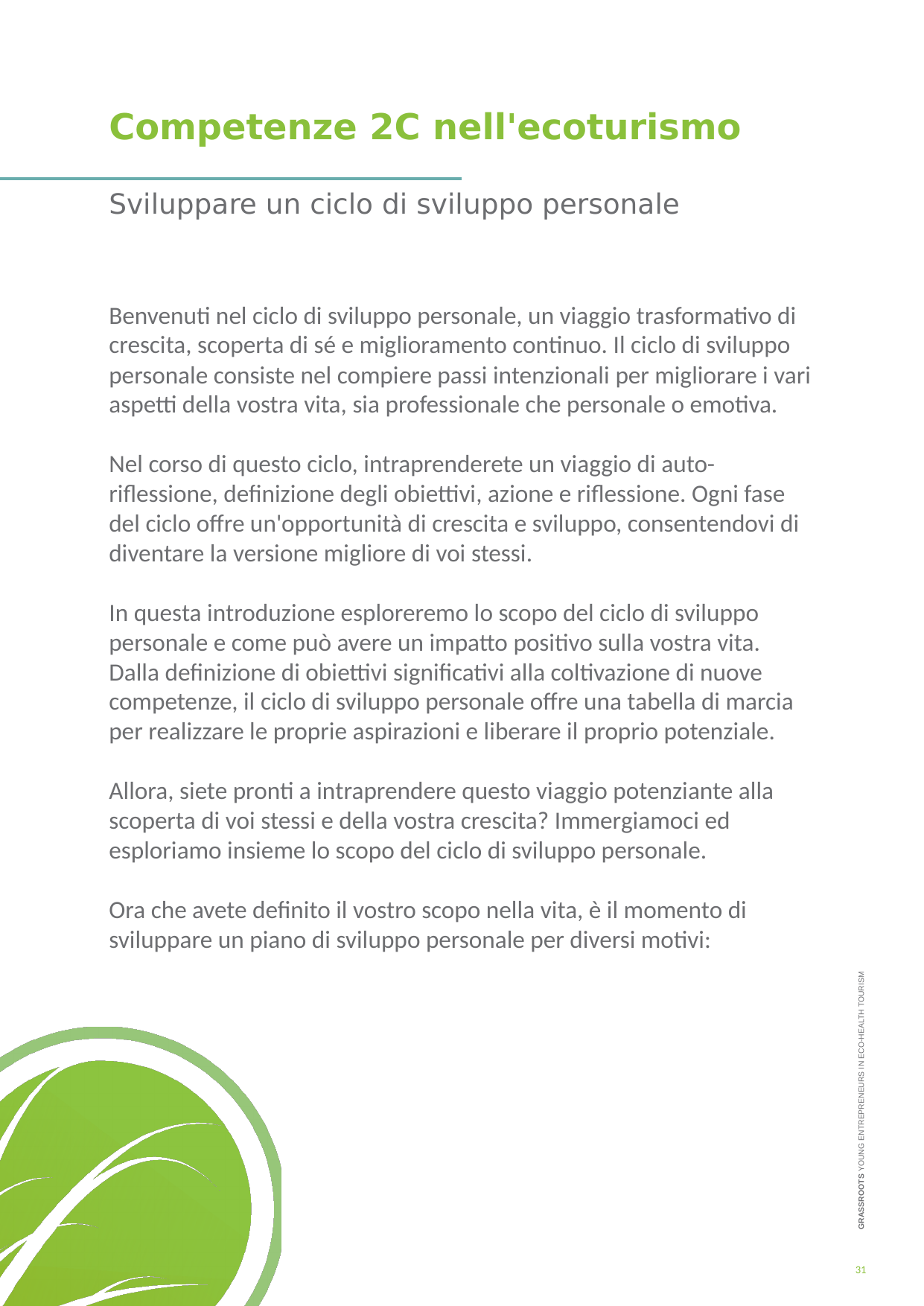

Competenze 2C nell'ecoturismo
Sviluppare un ciclo di sviluppo personale
Benvenuti nel ciclo di sviluppo personale, un viaggio trasformativo di crescita, scoperta di sé e miglioramento continuo. Il ciclo di sviluppo personale consiste nel compiere passi intenzionali per migliorare i vari aspetti della vostra vita, sia professionale che personale o emotiva.
Nel corso di questo ciclo, intraprenderete un viaggio di auto-riflessione, definizione degli obiettivi, azione e riflessione. Ogni fase del ciclo offre un'opportunità di crescita e sviluppo, consentendovi di diventare la versione migliore di voi stessi.
In questa introduzione esploreremo lo scopo del ciclo di sviluppo personale e come può avere un impatto positivo sulla vostra vita. Dalla definizione di obiettivi significativi alla coltivazione di nuove competenze, il ciclo di sviluppo personale offre una tabella di marcia per realizzare le proprie aspirazioni e liberare il proprio potenziale.
Allora, siete pronti a intraprendere questo viaggio potenziante alla scoperta di voi stessi e della vostra crescita? Immergiamoci ed esploriamo insieme lo scopo del ciclo di sviluppo personale.
Ora che avete definito il vostro scopo nella vita, è il momento di sviluppare un piano di sviluppo personale per diversi motivi:

31